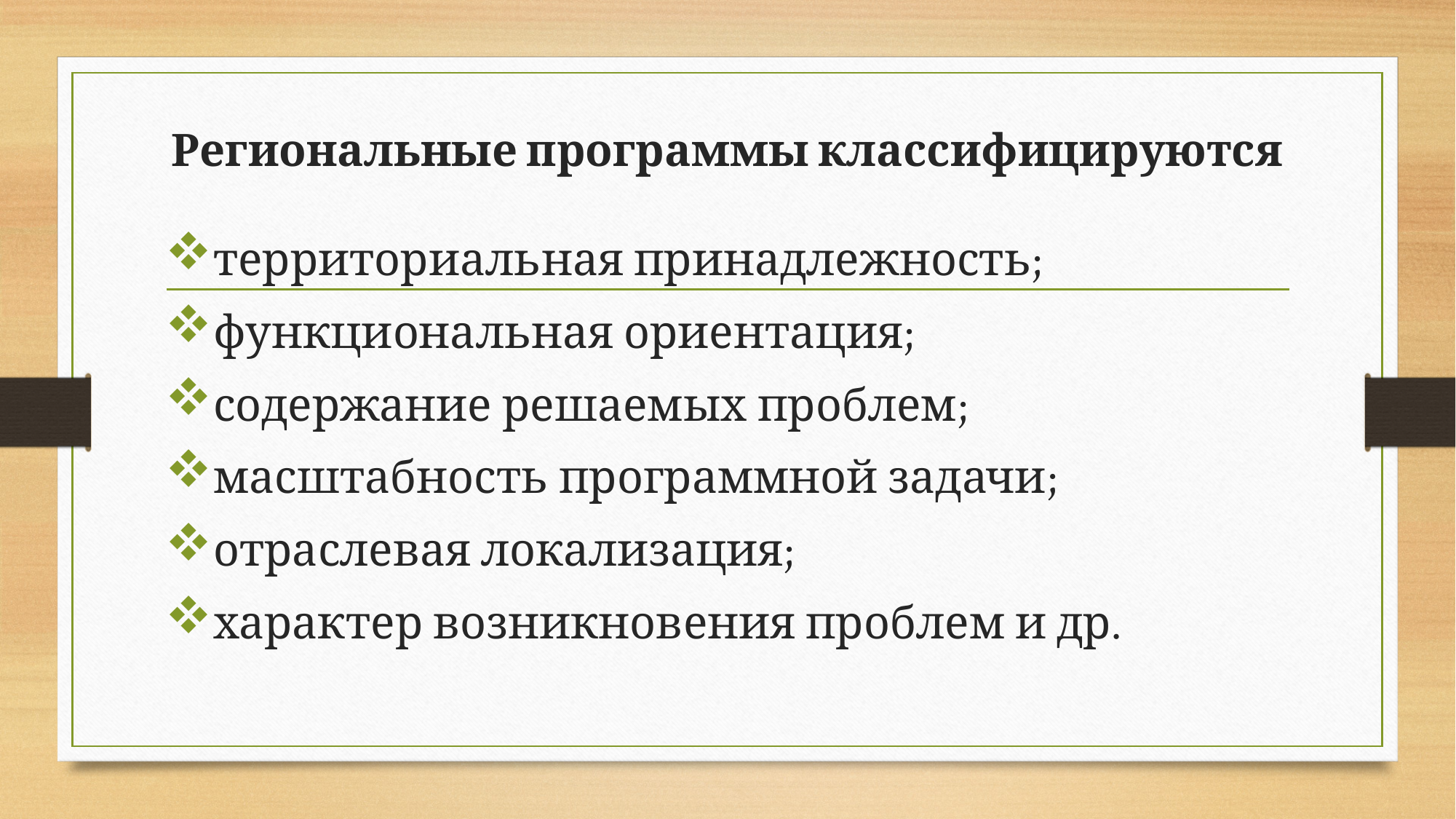

# Региональные программы классифицируются
территориальная принадлежность;
функциональная ориентация;
содержание решаемых проблем;
масштабность программной задачи;
отраслевая локализация;
характер возникновения проблем и др.